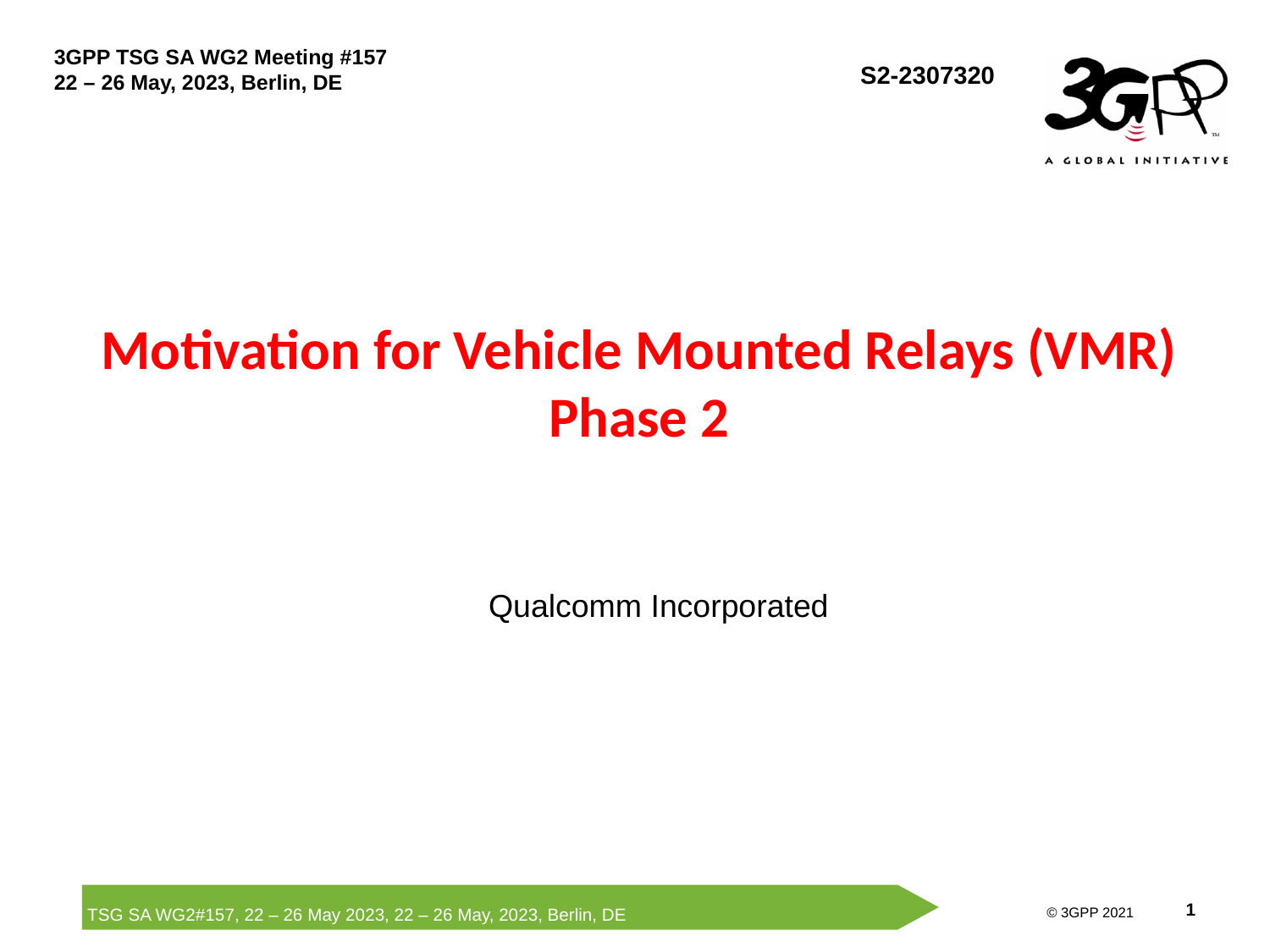

S2-2307320
# Motivation for Vehicle Mounted Relays (VMR) Phase 2
Qualcomm Incorporated